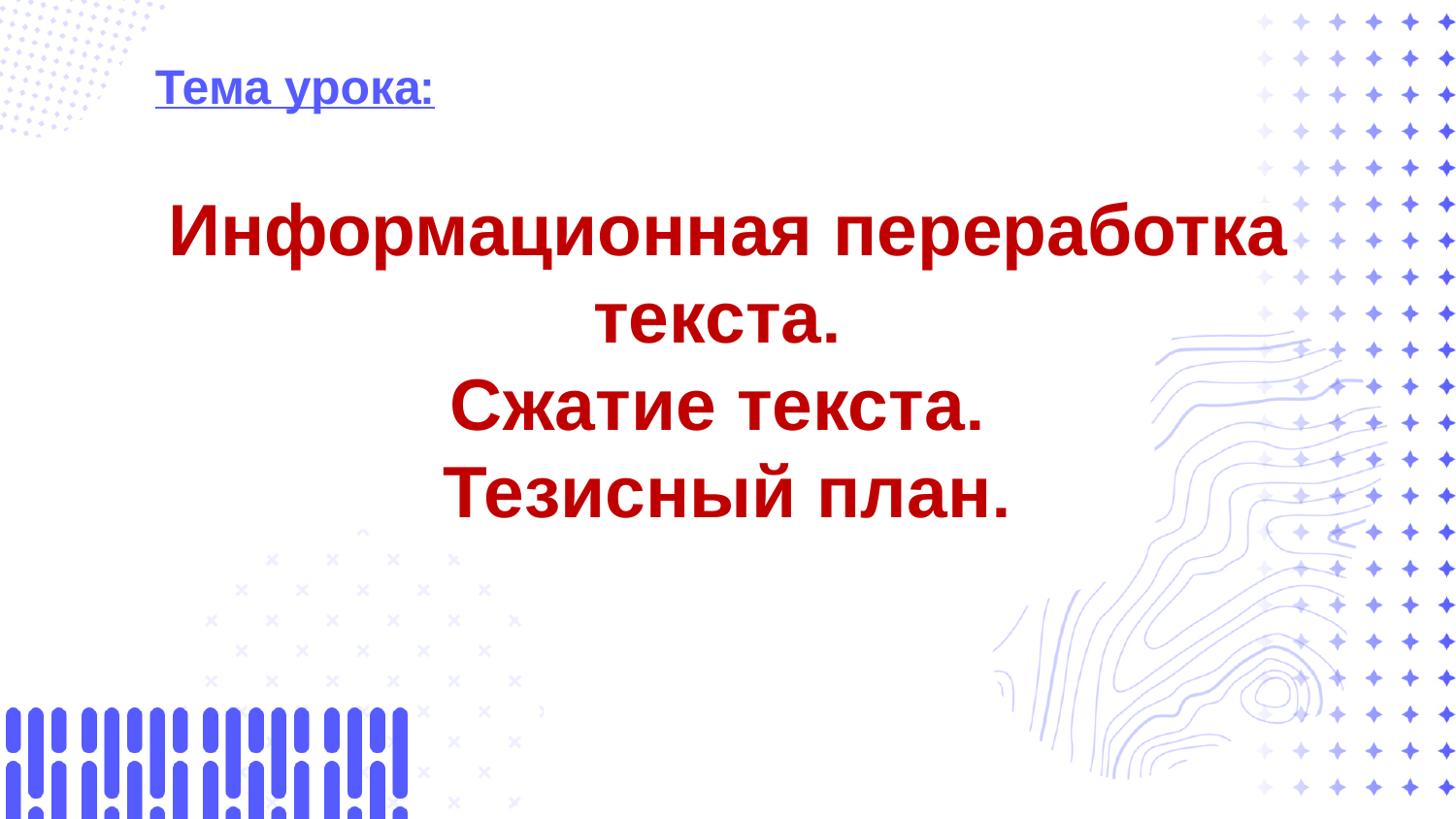

Тема урока:
# Информационная переработка текста. Сжатие текста. Тезисный план.